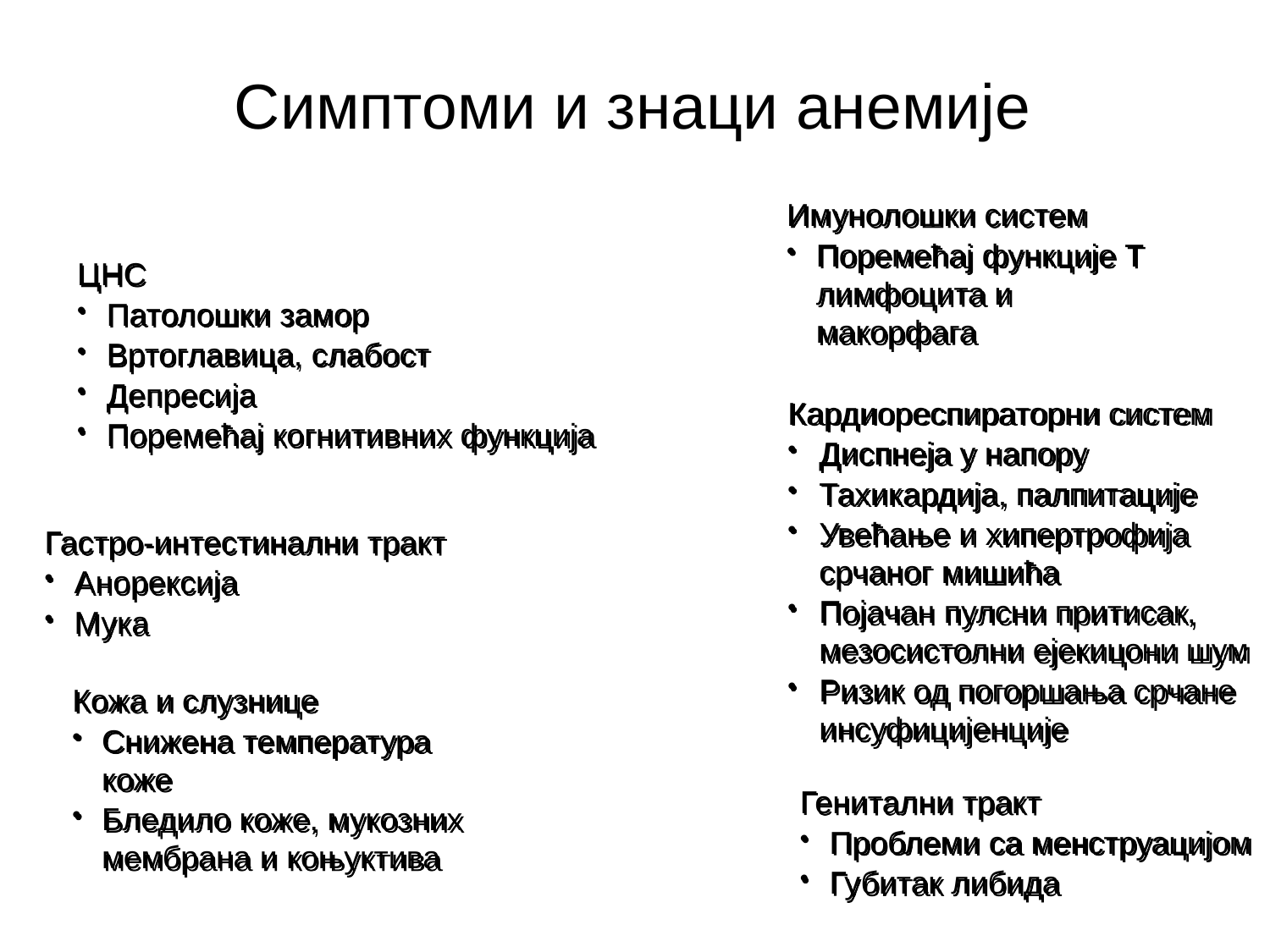

Симптоми и знаци анемије

Имунолошки систем
Поремећај функције Т лимфоцита и макорфага
ЦНС
Патолошки замор
Вртоглавица, слабост
Депресија
Поремећај когнитивних функција
Кардиореспираторни систем
Диспнеја у напору
Тахикардија, палпитације
Увећање и хипертрофија срчаног мишића
Појачан пулсни притисак, мезосистолни ејекицони шум
Ризик од погоршања срчане инсуфицијенције
Гастро-интестинални тракт
Анорексија
Мука
Кожа и слузнице
Снижена температура коже
Бледило коже, мукозних мембрана и коњуктива
Генитални тракт
Проблеми са менструацијом
Губитак либида